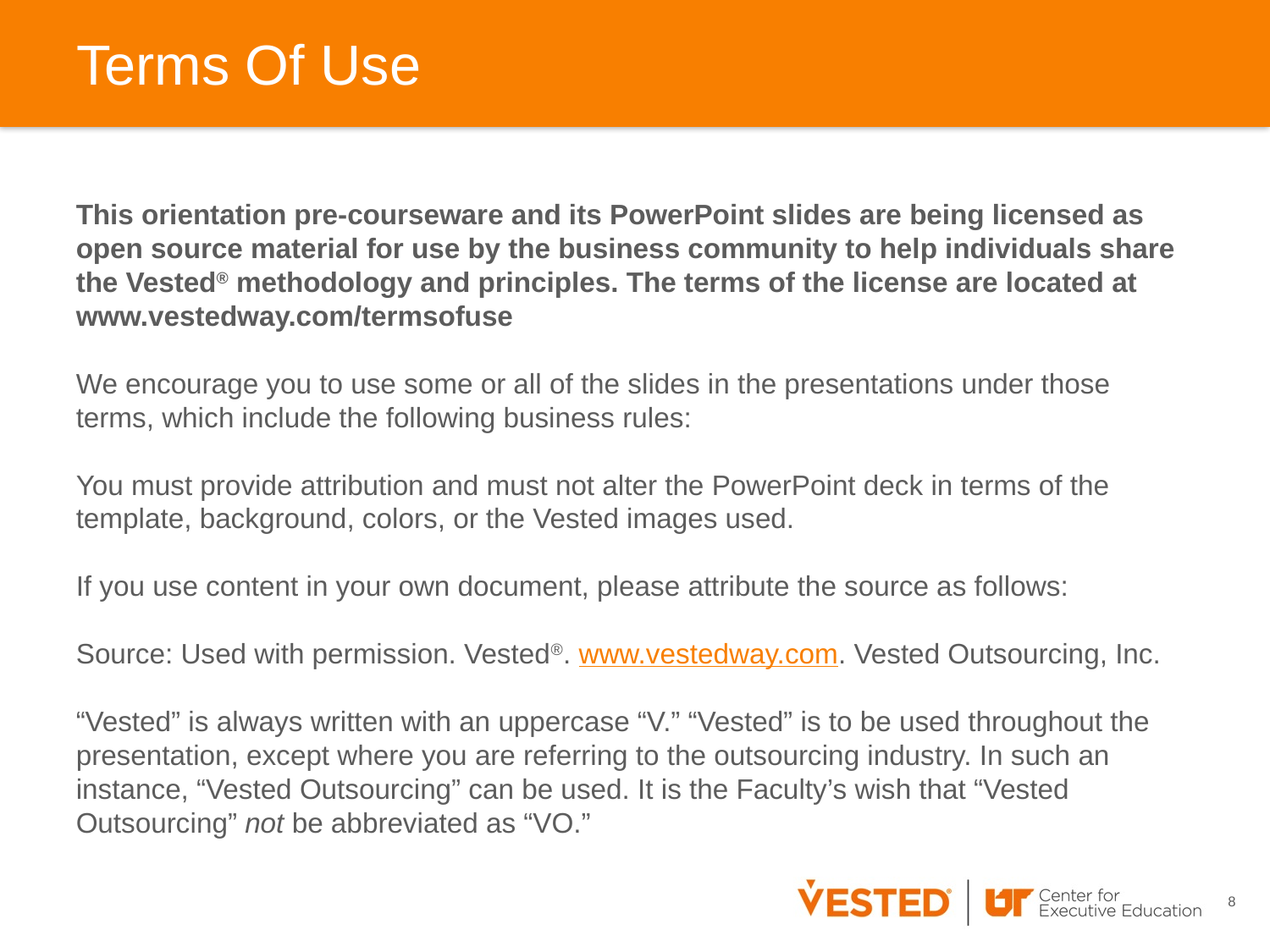

# Terms Of Use
This orientation pre-courseware and its PowerPoint slides are being licensed as open source material for use by the business community to help individuals share the Vested® methodology and principles. The terms of the license are located at www.vestedway.com/termsofuse

We encourage you to use some or all of the slides in the presentations under those terms, which include the following business rules:

You must provide attribution and must not alter the PowerPoint deck in terms of the template, background, colors, or the Vested images used.

If you use content in your own document, please attribute the source as follows:

Source: Used with permission. Vested®. www.vestedway.com. Vested Outsourcing, Inc.

“Vested” is always written with an uppercase “V.” “Vested” is to be used throughout the presentation, except where you are referring to the outsourcing industry. In such an instance, “Vested Outsourcing” can be used. It is the Faculty’s wish that “Vested Outsourcing” not be abbreviated as “VO.”
8